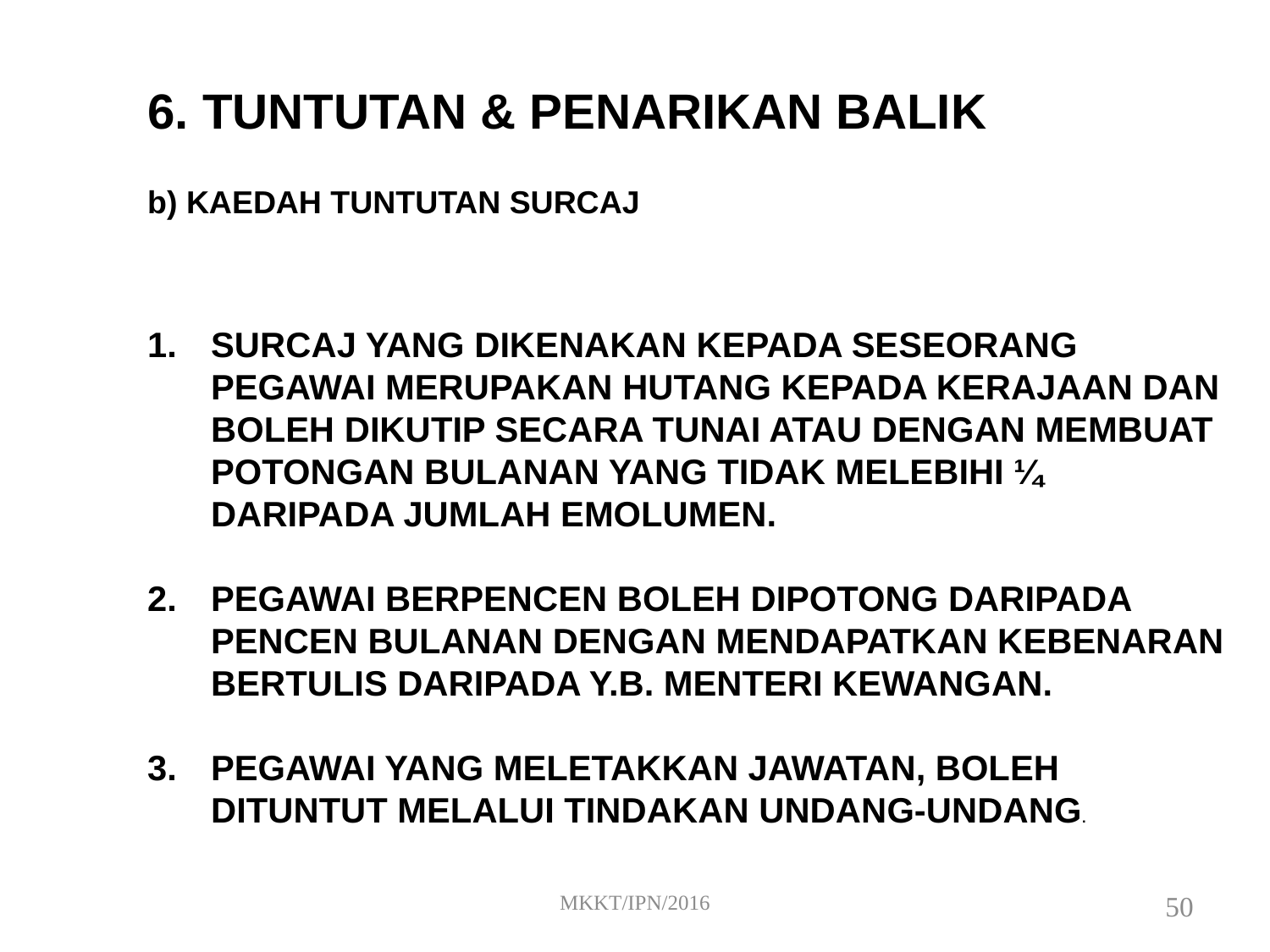

6. TUNTUTAN & PENARIKAN BALIK
b) KAEDAH TUNTUTAN SURCAJ
SURCAJ YANG DIKENAKAN KEPADA SESEORANG PEGAWAI MERUPAKAN HUTANG KEPADA KERAJAAN DAN BOLEH DIKUTIP SECARA TUNAI ATAU DENGAN MEMBUAT POTONGAN BULANAN YANG TIDAK MELEBIHI ¼ DARIPADA JUMLAH EMOLUMEN.

PEGAWAI BERPENCEN BOLEH DIPOTONG DARIPADA PENCEN BULANAN DENGAN MENDAPATKAN KEBENARAN BERTULIS DARIPADA Y.B. MENTERI KEWANGAN.

PEGAWAI YANG MELETAKKAN JAWATAN, BOLEH DITUNTUT MELALUI TINDAKAN UNDANG-UNDANG.
MKKT/IPN/2016
50